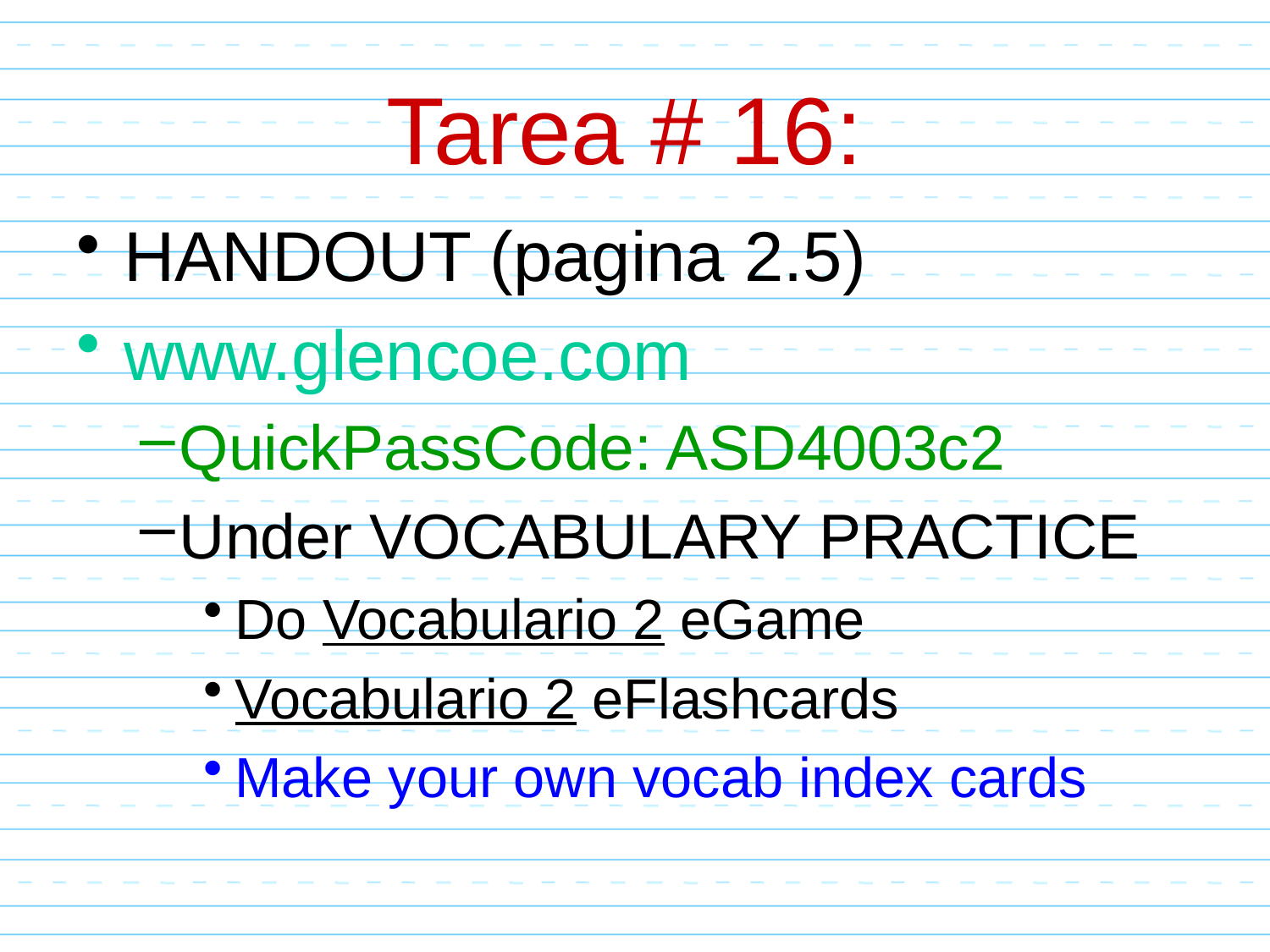

Tarea # 16:

HANDOUT (pagina 2.5)
www.glencoe.com
QuickPassCode: ASD4003c2
Under VOCABULARY PRACTICE
Do Vocabulario 2 eGame
Vocabulario 2 eFlashcards
Make your own vocab index cards